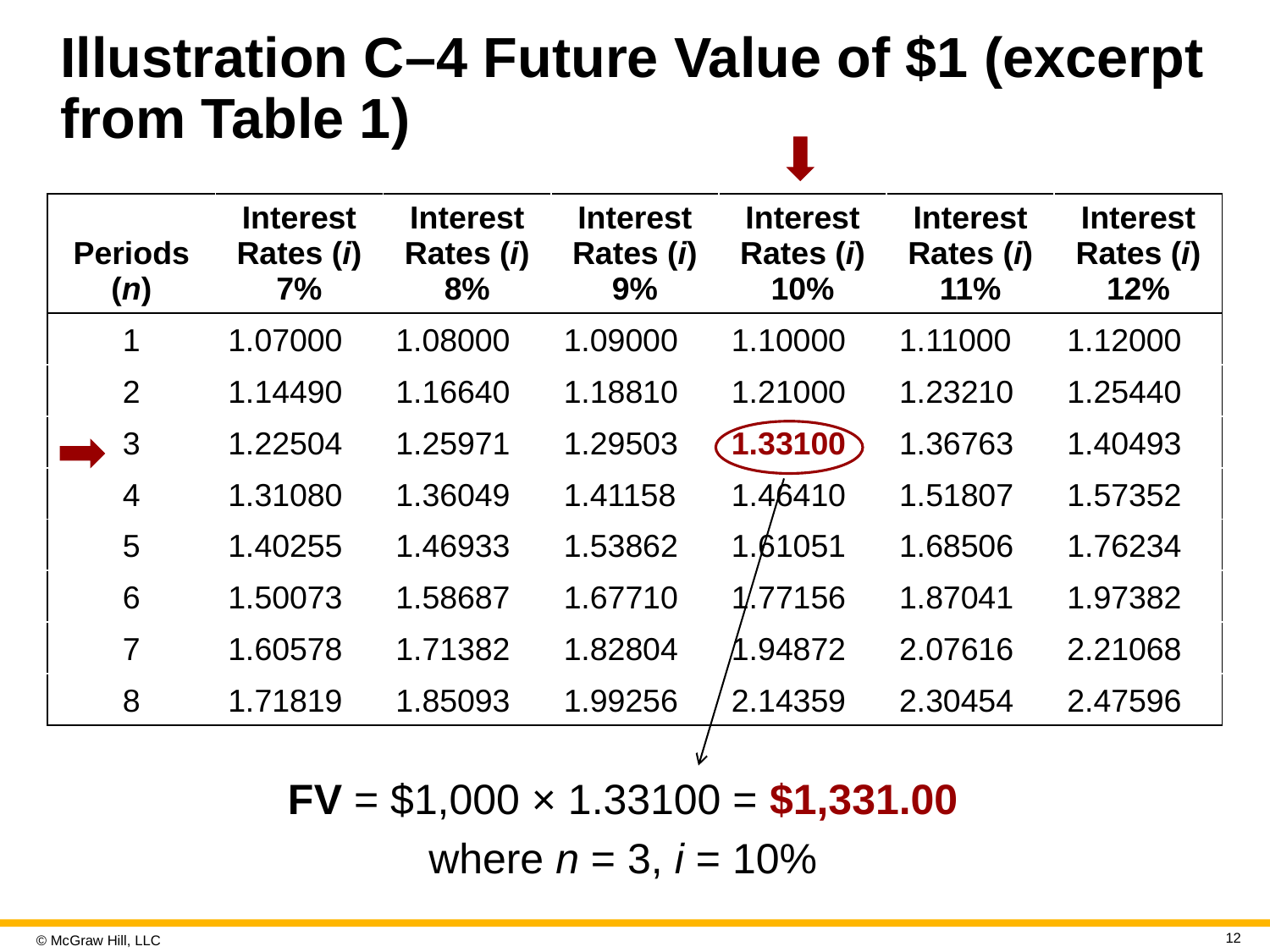

# Illustration C–4 Future Value of $1 (excerpt from Table 1)

| Periods (n) | Interest Rates (i) 7% | Interest Rates (i) 8% | Interest Rates (i) 9% | Interest Rates (i) 10% | Interest Rates (i) 11% | Interest Rates (i) 12% |
| --- | --- | --- | --- | --- | --- | --- |
| 1 | 1.07000 | 1.08000 | 1.09000 | 1.10000 | 1.11000 | 1.12000 |
| 2 | 1.14490 | 1.16640 | 1.18810 | 1.21000 | 1.23210 | 1.25440 |
| 3 | 1.22504 | 1.25971 | 1.29503 | 1.33100 | 1.36763 | 1.40493 |
| 4 | 1.31080 | 1.36049 | 1.41158 | 1.46410 | 1.51807 | 1.57352 |
| 5 | 1.40255 | 1.46933 | 1.53862 | 1.61051 | 1.68506 | 1.76234 |
| 6 | 1.50073 | 1.58687 | 1.67710 | 1.77156 | 1.87041 | 1.97382 |
| 7 | 1.60578 | 1.71382 | 1.82804 | 1.94872 | 2.07616 | 2.21068 |
| 8 | 1.71819 | 1.85093 | 1.99256 | 2.14359 | 2.30454 | 2.47596 |

F V = $1,000 × 1.33100 = $1,331.00
where n = 3, i = 10%
12